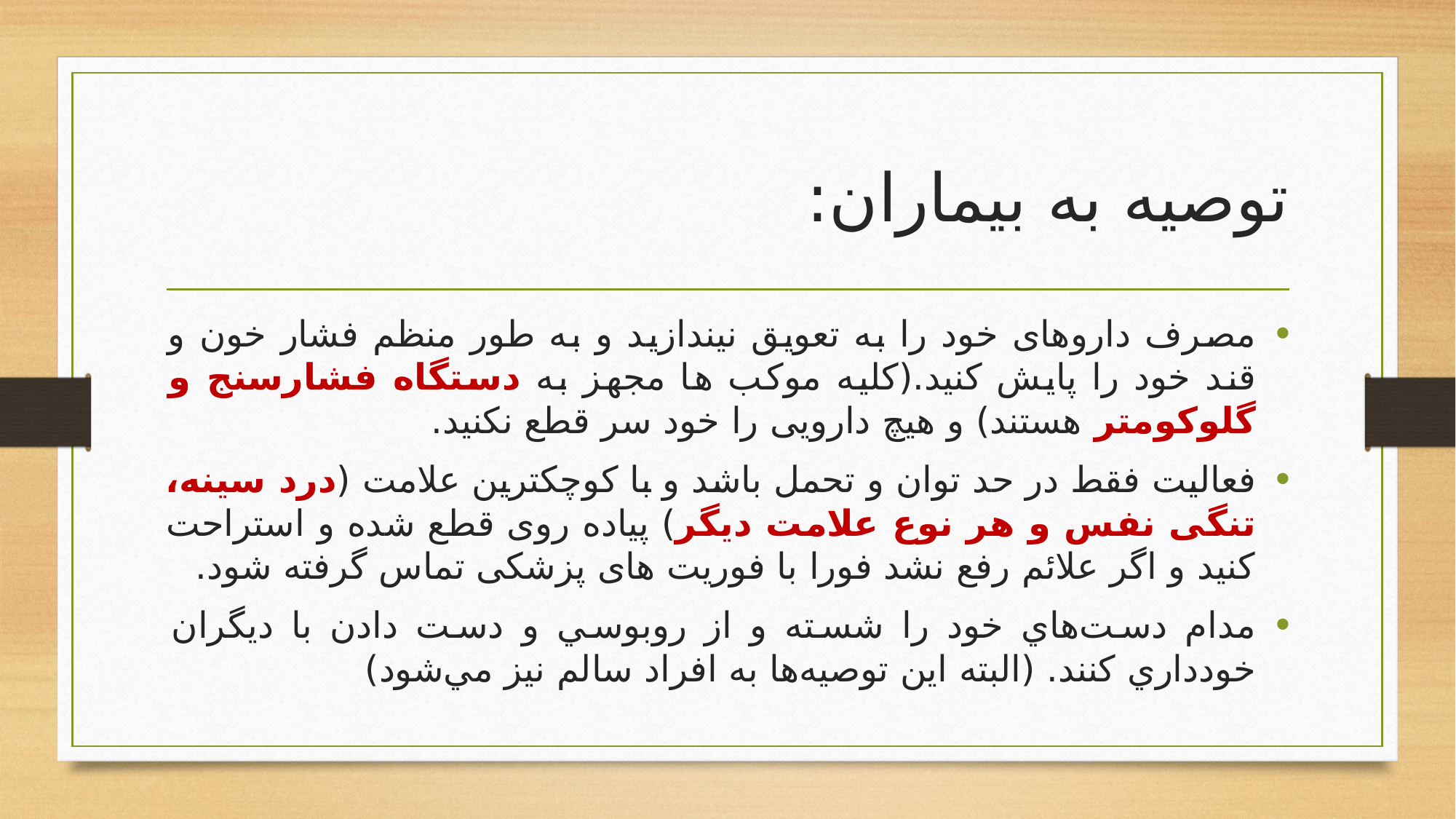

# توصیه به بیماران:
مصرف داروهای خود را به تعویق نیندازید و به طور منظم فشار خون و قند خود را پایش کنید.(کلیه موکب ها مجهز به دستگاه فشارسنج و گلوکومتر هستند) و هیچ دارویی را خود سر قطع نکنید.
فعالیت فقط در حد توان و تحمل باشد و با کوچکترین علامت (درد سینه، تنگی نفس و هر نوع علامت دیگر) پیاده روی قطع شده و استراحت کنید و اگر علائم رفع نشد فورا با فوریت های پزشکی تماس گرفته شود.
مدام دست‌هاي خود را شسته و از روبوسي و دست دادن با ديگران خودداري كنند. (البته اين توصيه‌ها به افراد سالم نيز مي‌شود)